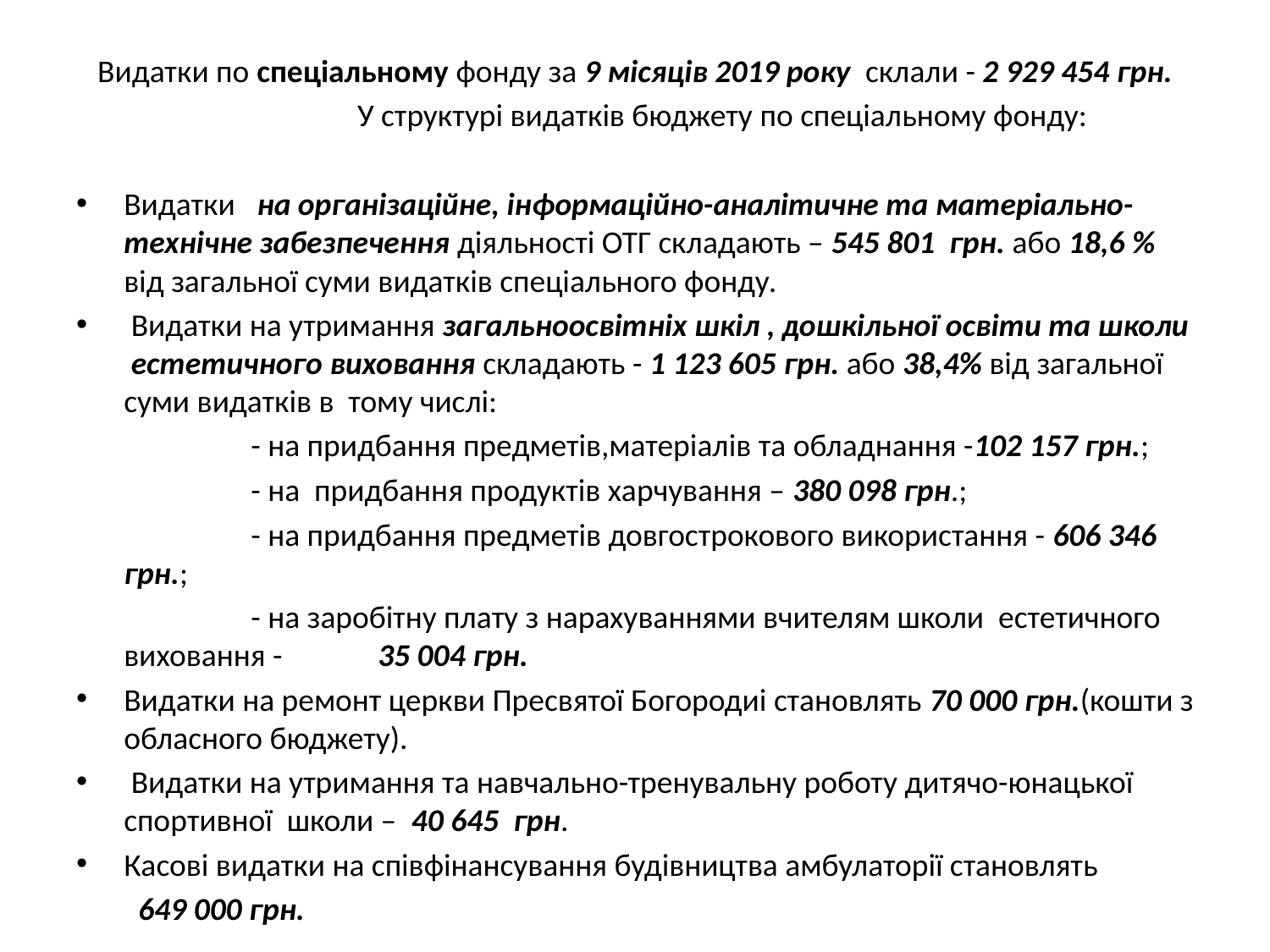

Видатки по спеціальному фонду за 9 місяців 2019 року  склали - 2 929 454 грн.
		У структурі видатків бюджету по спеціальному фонду:

Видатки   на організаційне, інформаційно-аналітичне та матеріально-технічне забезпечення діяльності ОТГ складають – 545 801  грн. або 18,6 % від загальної суми видатків спеціального фонду.
 Видатки на утримання загальноосвітніх шкіл , дошкільної освіти та школи  естетичного виховання складають - 1 123 605 грн. або 38,4% від загальної суми видатків в  тому числі:
		- на придбання предметів,матеріалів та обладнання -102 157 грн.;
		- на  придбання продуктів харчування – 380 098 грн.;
		- на придбання предметів довгострокового використання - 606 346 грн.;
		- на заробітну плату з нарахуваннями вчителям школи  естетичного виховання -	35 004 грн.
Видатки на ремонт церкви Пресвятої Богородиі становлять 70 000 грн.(кошти з обласного бюджету).
 Видатки на утримання та навчально-тренувальну роботу дитячо-юнацької спортивної  школи –  40 645  грн.
Касові видатки на співфінансування будівництва амбулаторії становлять
	  649 000 грн.